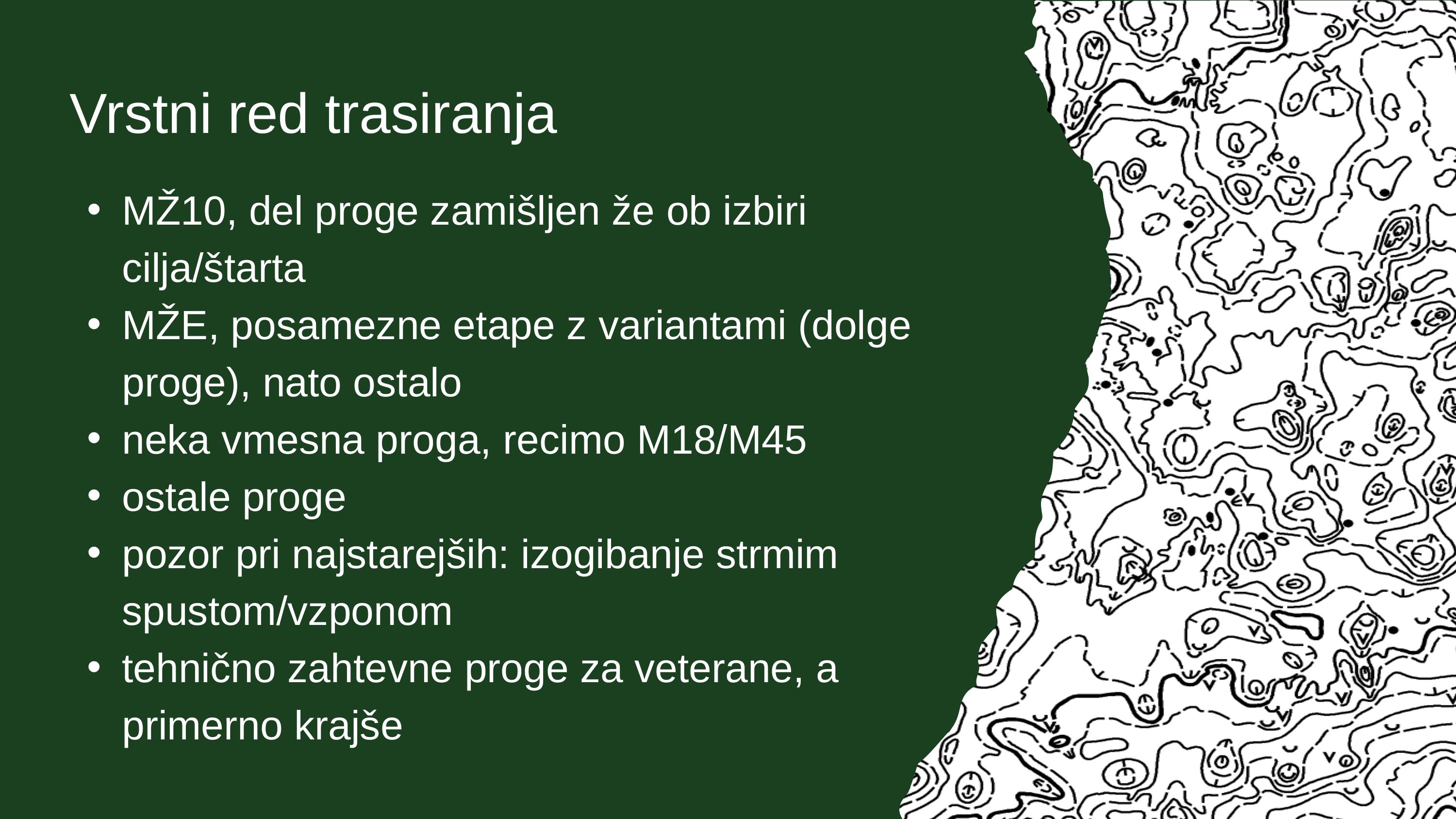

Vrstni red trasiranja
MŽ10, del proge zamišljen že ob izbiri cilja/štarta
MŽE, posamezne etape z variantami (dolge proge), nato ostalo
neka vmesna proga, recimo M18/M45
ostale proge
pozor pri najstarejših: izogibanje strmim spustom/vzponom
tehnično zahtevne proge za veterane, a primerno krajše